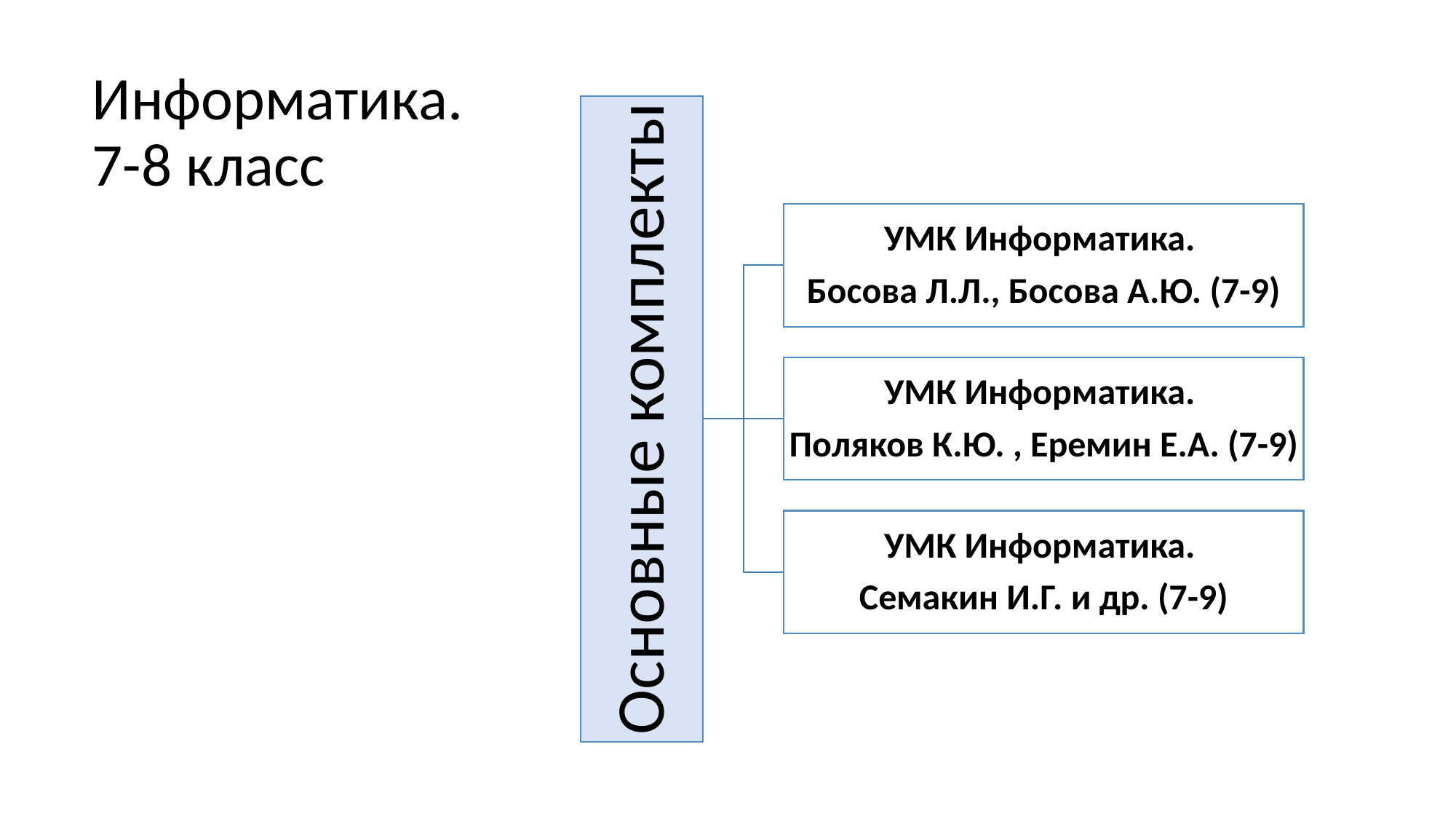

# Информатика. 7-8 класс

Основные комплекты
УМК Информатика.
Босова Л.Л., Босова А.Ю. (7-9)
УМК Информатика.
Поляков К.Ю. , Еремин Е.А. (7-9)
УМК Информатика.
Семакин И.Г. и др. (7-9)